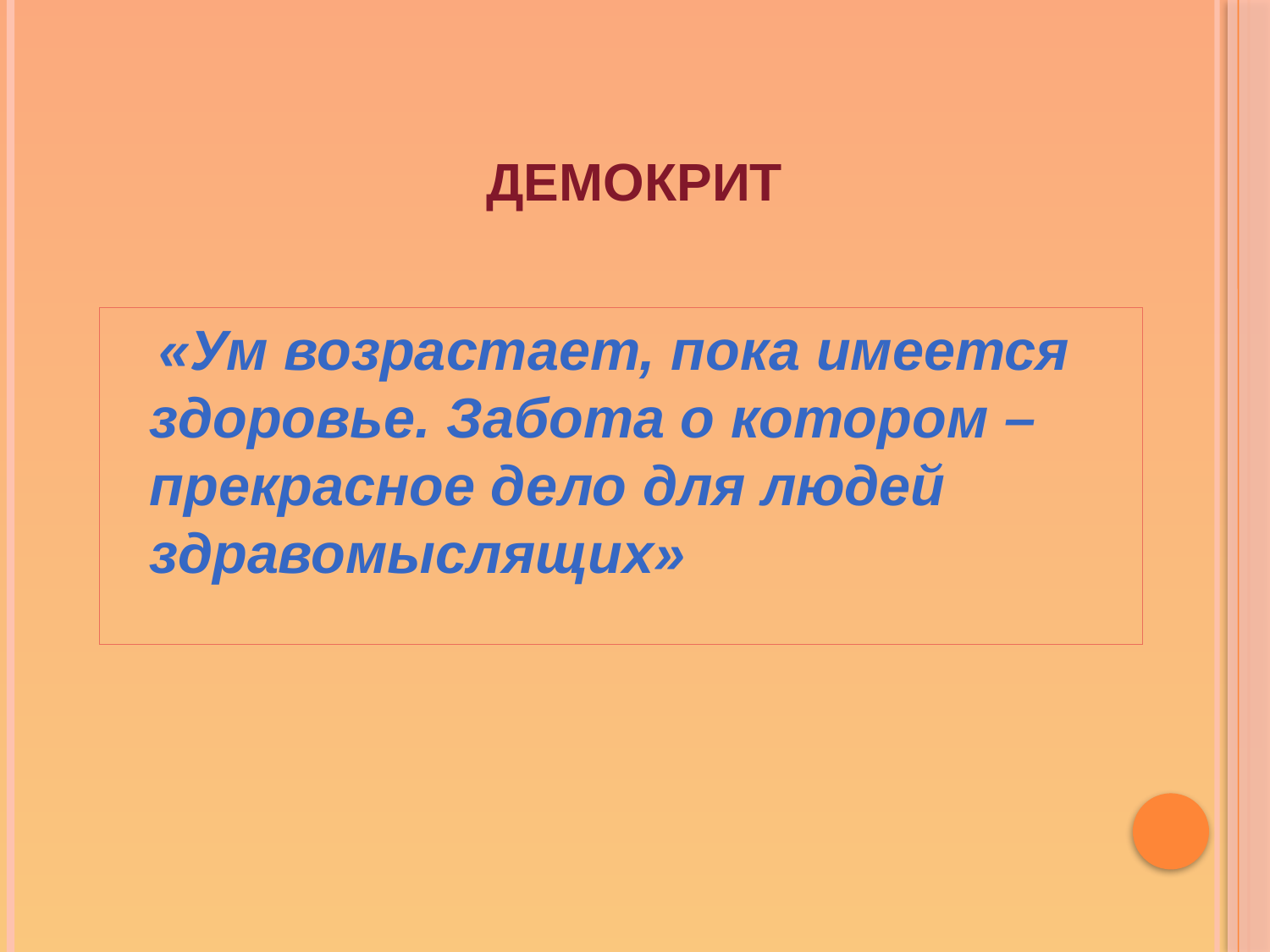

# Демокрит
   «Ум возрастает, пока имеется здоровье. Забота о котором – прекрасное дело для людей здравомыслящих»